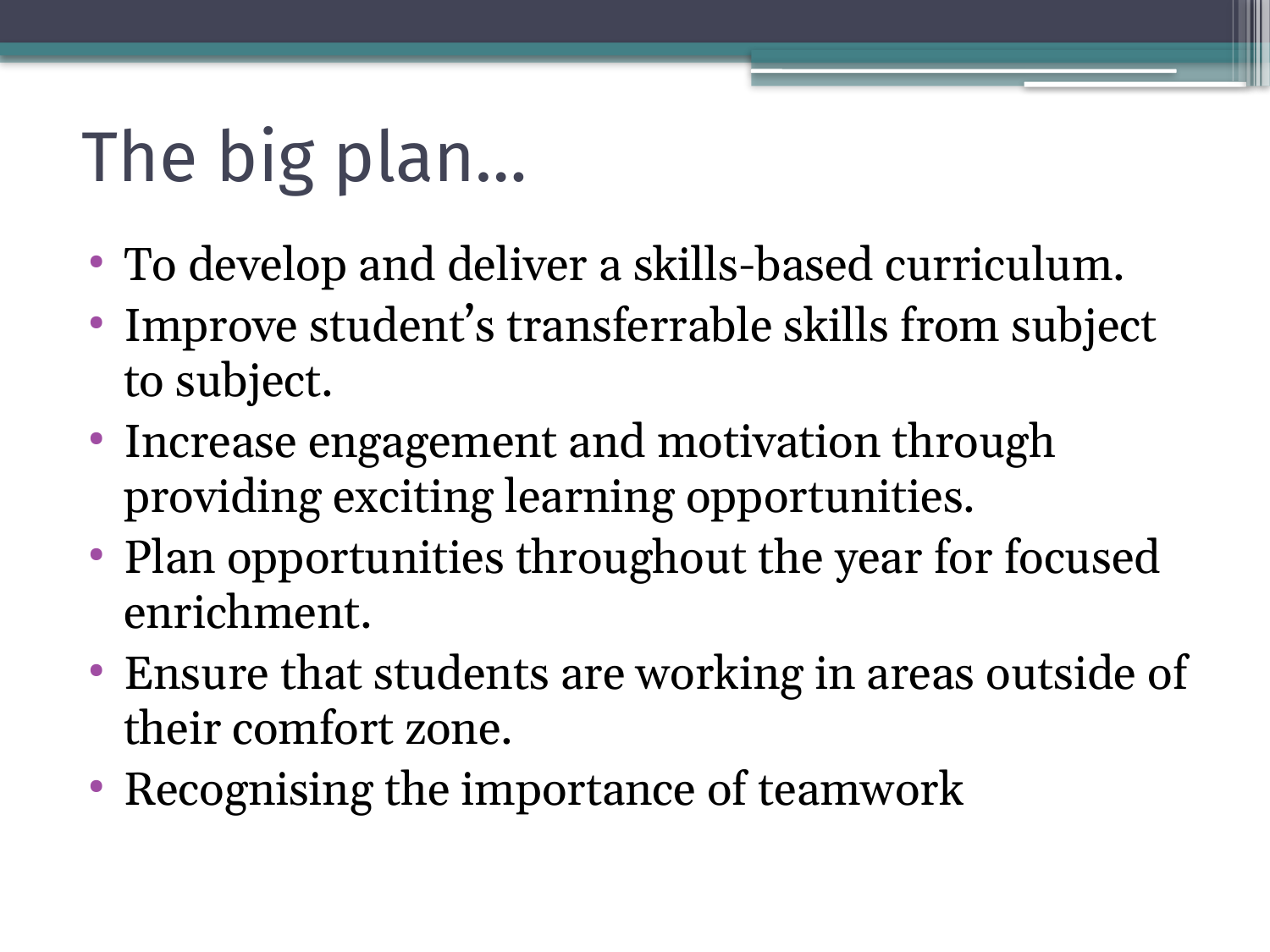

# The big plan…
To develop and deliver a skills-based curriculum.
Improve student’s transferrable skills from subject to subject.
Increase engagement and motivation through providing exciting learning opportunities.
Plan opportunities throughout the year for focused enrichment.
Ensure that students are working in areas outside of their comfort zone.
Recognising the importance of teamwork